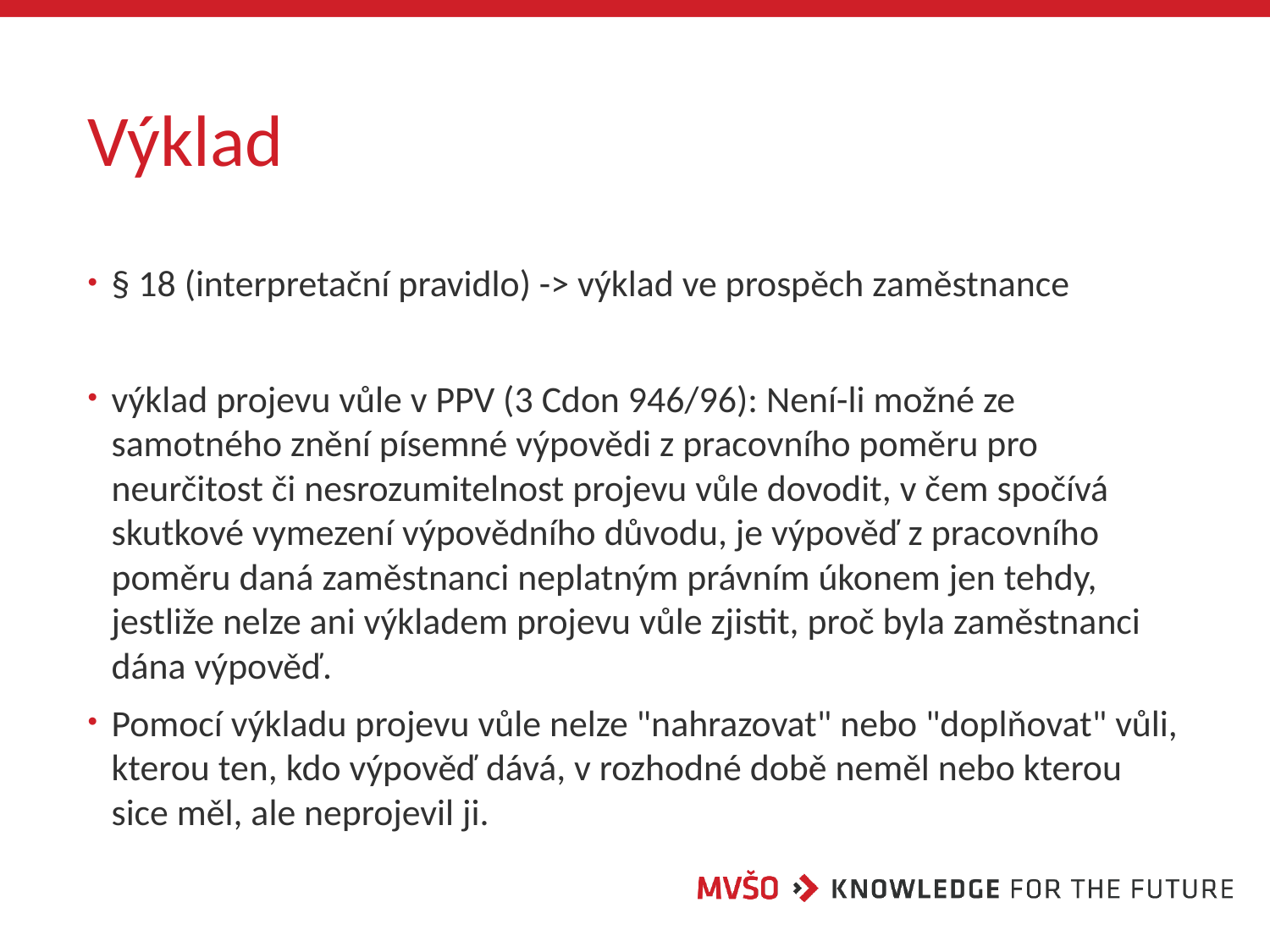

# Výklad
§ 18 (interpretační pravidlo) -> výklad ve prospěch zaměstnance

výklad projevu vůle v PPV (3 Cdon 946/96): Není-li možné ze samotného znění písemné výpovědi z pracovního poměru pro neurčitost či nesrozumitelnost projevu vůle dovodit, v čem spočívá skutkové vymezení výpovědního důvodu, je výpověď z pracovního poměru daná zaměstnanci neplatným právním úkonem jen tehdy, jestliže nelze ani výkladem projevu vůle zjistit, proč byla zaměstnanci dána výpověď.
Pomocí výkladu projevu vůle nelze "nahrazovat" nebo "doplňovat" vůli, kterou ten, kdo výpověď dává, v rozhodné době neměl nebo kterou sice měl, ale neprojevil ji.